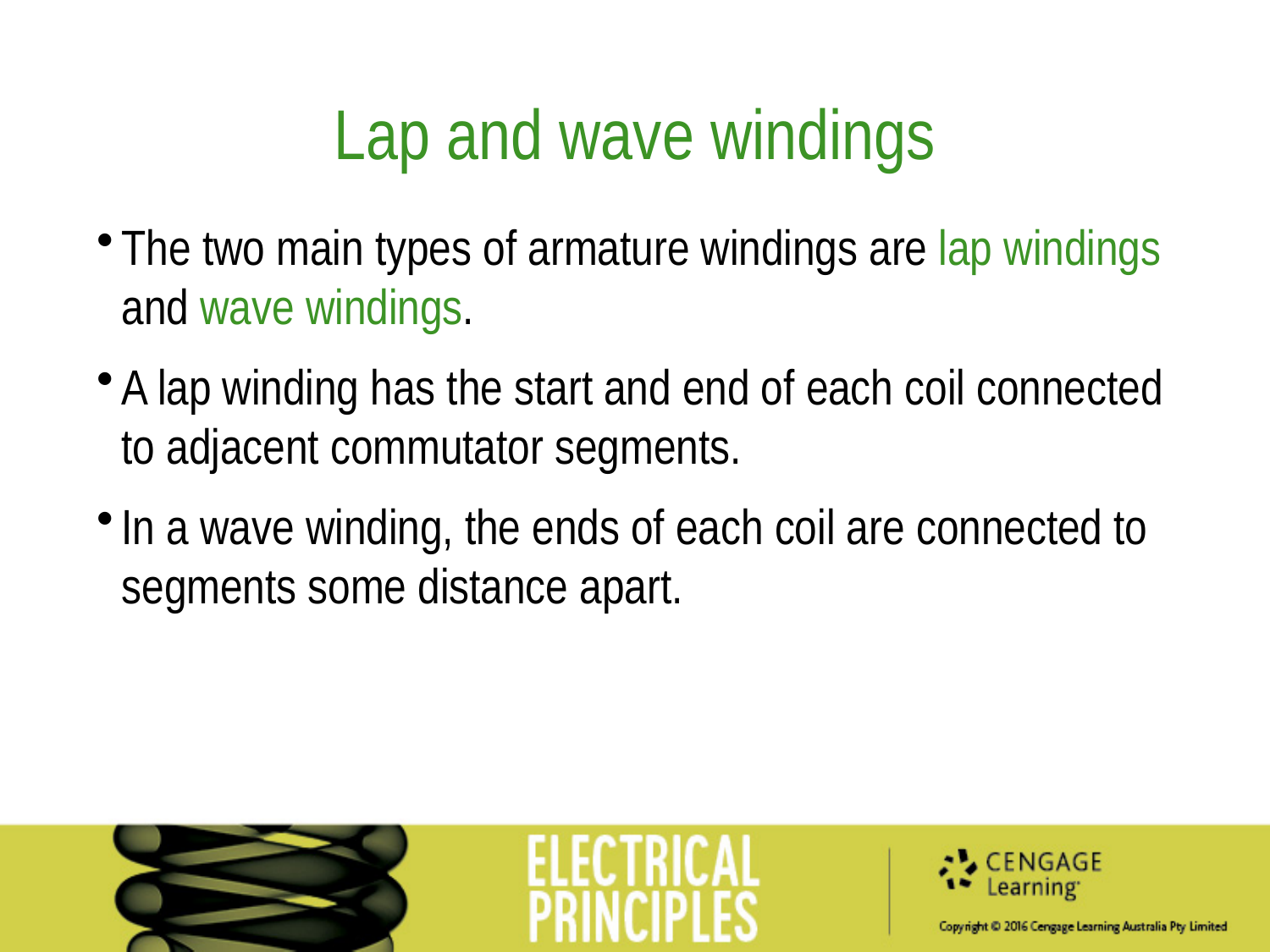

Lap and wave windings
The two main types of armature windings are lap windings and wave windings.
A lap winding has the start and end of each coil connected to adjacent commutator segments.
In a wave winding, the ends of each coil are connected to segments some distance apart.